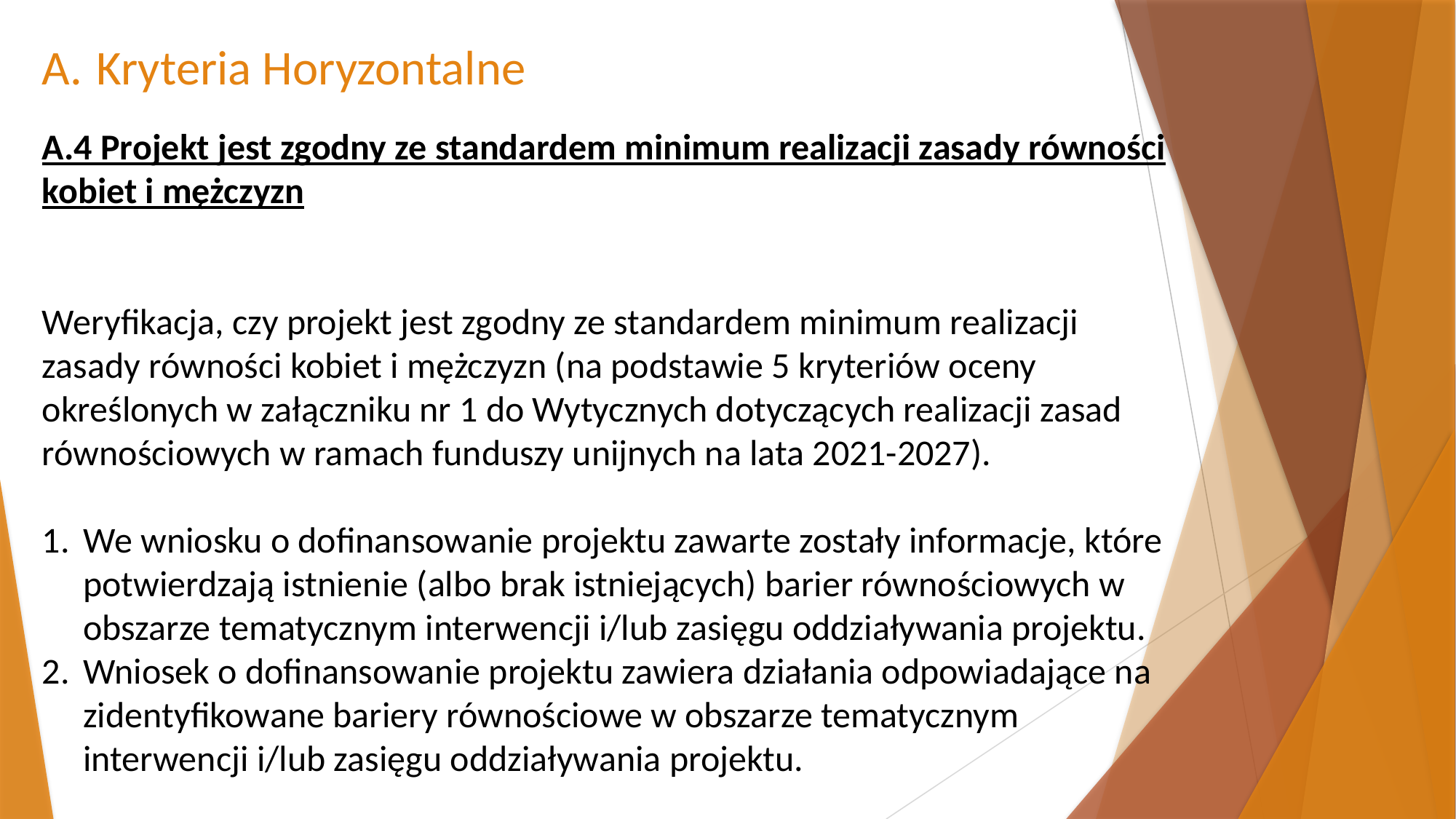

Kryteria Horyzontalne

A.4 Projekt jest zgodny ze standardem minimum realizacji zasady równości kobiet i mężczyzn

Weryfikacja, czy projekt jest zgodny ze standardem minimum realizacji zasady równości kobiet i mężczyzn (na podstawie 5 kryteriów oceny określonych w załączniku nr 1 do Wytycznych dotyczących realizacji zasad równościowych w ramach funduszy unijnych na lata 2021-2027).

We wniosku o dofinansowanie projektu zawarte zostały informacje, które potwierdzają istnienie (albo brak istniejących) barier równościowych w obszarze tematycznym interwencji i/lub zasięgu oddziaływania projektu.
Wniosek o dofinansowanie projektu zawiera działania odpowiadające na zidentyfikowane bariery równościowe w obszarze tematycznym interwencji i/lub zasięgu oddziaływania projektu.